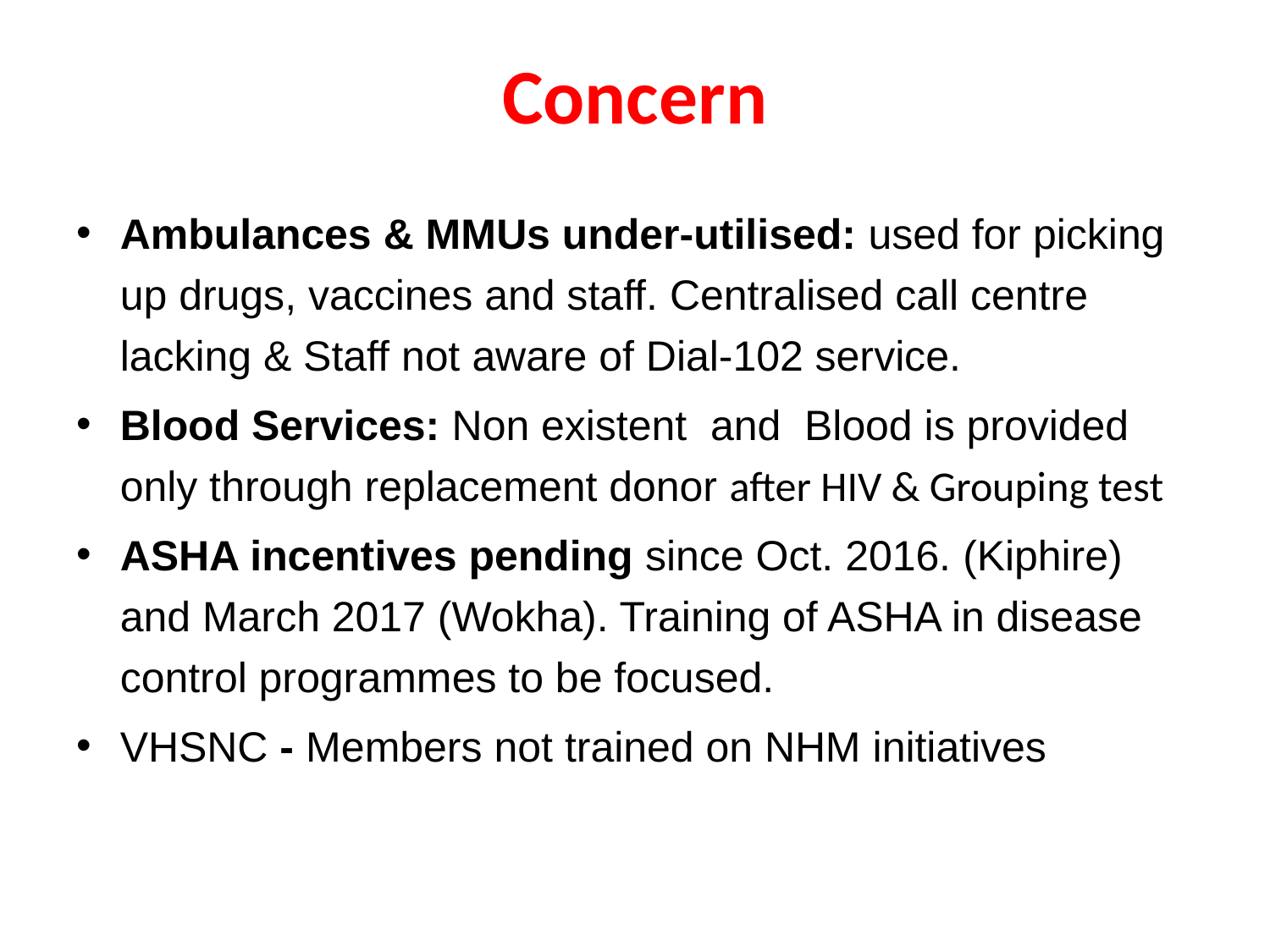

# Concern
Ambulances & MMUs under-utilised: used for picking up drugs, vaccines and staff. Centralised call centre lacking & Staff not aware of Dial-102 service.
Blood Services: Non existent  and  Blood is provided only through replacement donor after HIV & Grouping test
ASHA incentives pending since Oct. 2016. (Kiphire) and March 2017 (Wokha). Training of ASHA in disease control programmes to be focused.
VHSNC - Members not trained on NHM initiatives